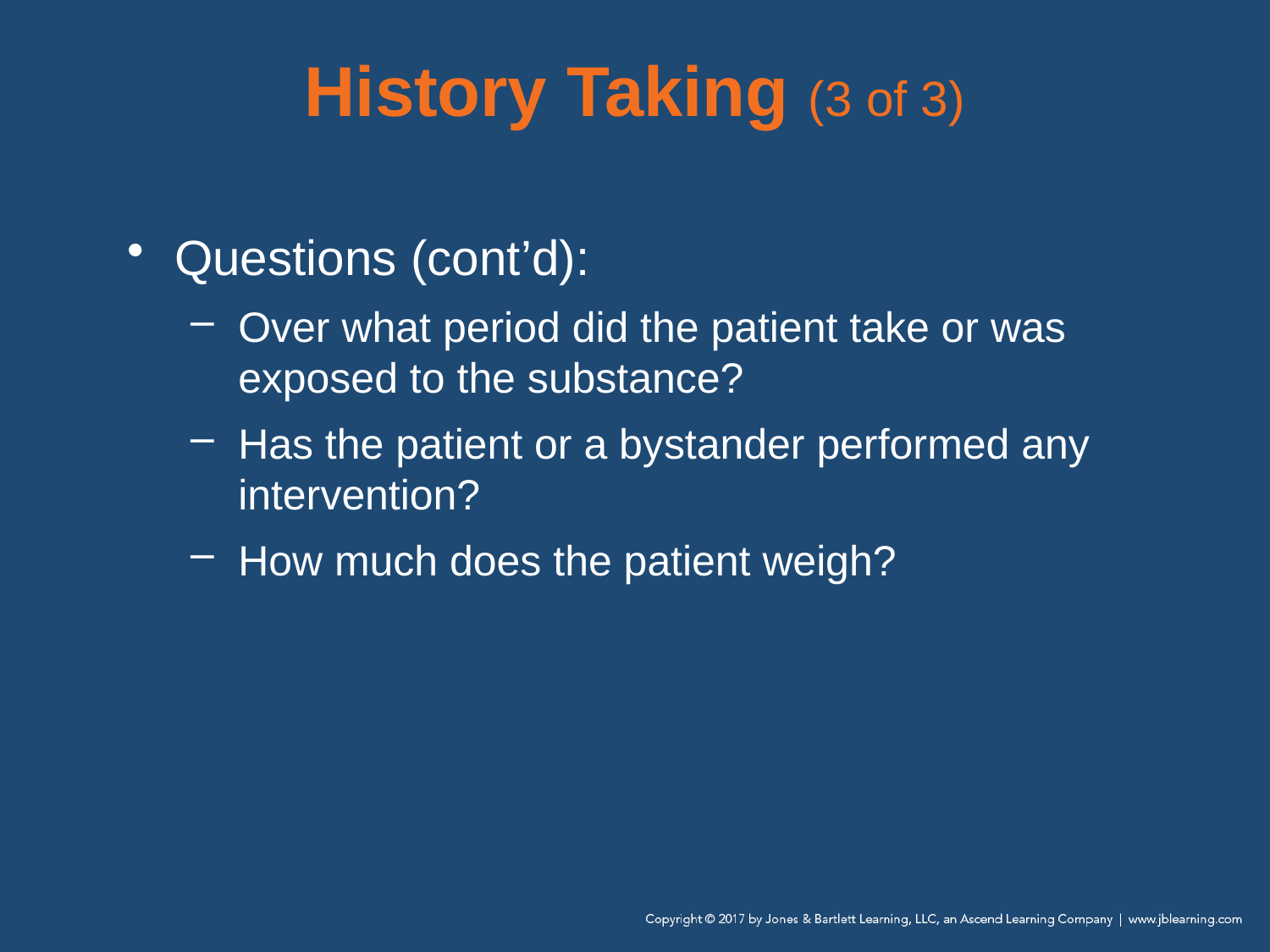

# History Taking (3 of 3)
Questions (cont’d):
Over what period did the patient take or was exposed to the substance?
Has the patient or a bystander performed any intervention?
How much does the patient weigh?